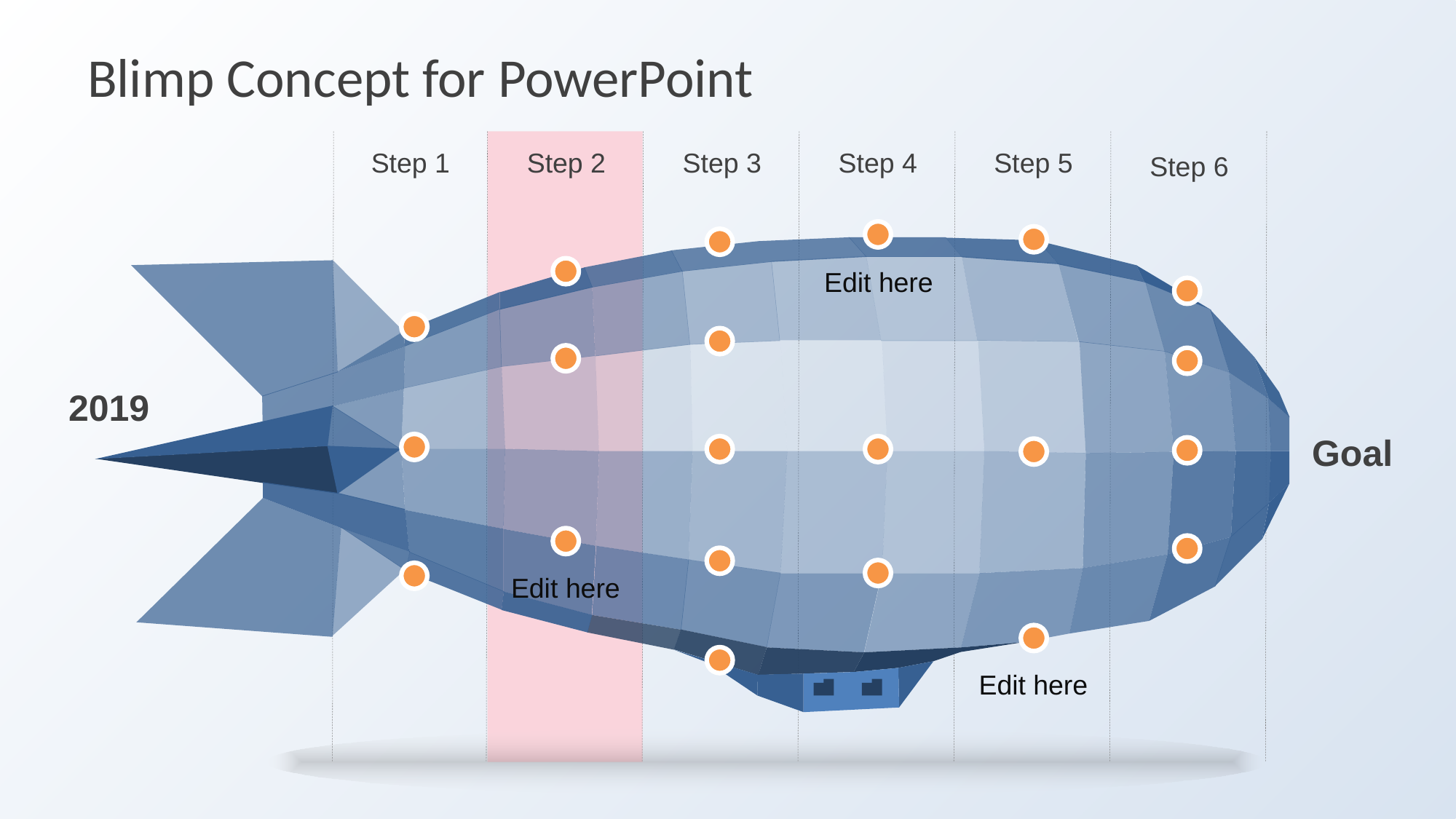

# Blimp Concept for PowerPoint

Step 1
Step 2
Step 3
Step 4
Step 5
Step 6

Edit here

2019
Goal

Edit here

Edit here